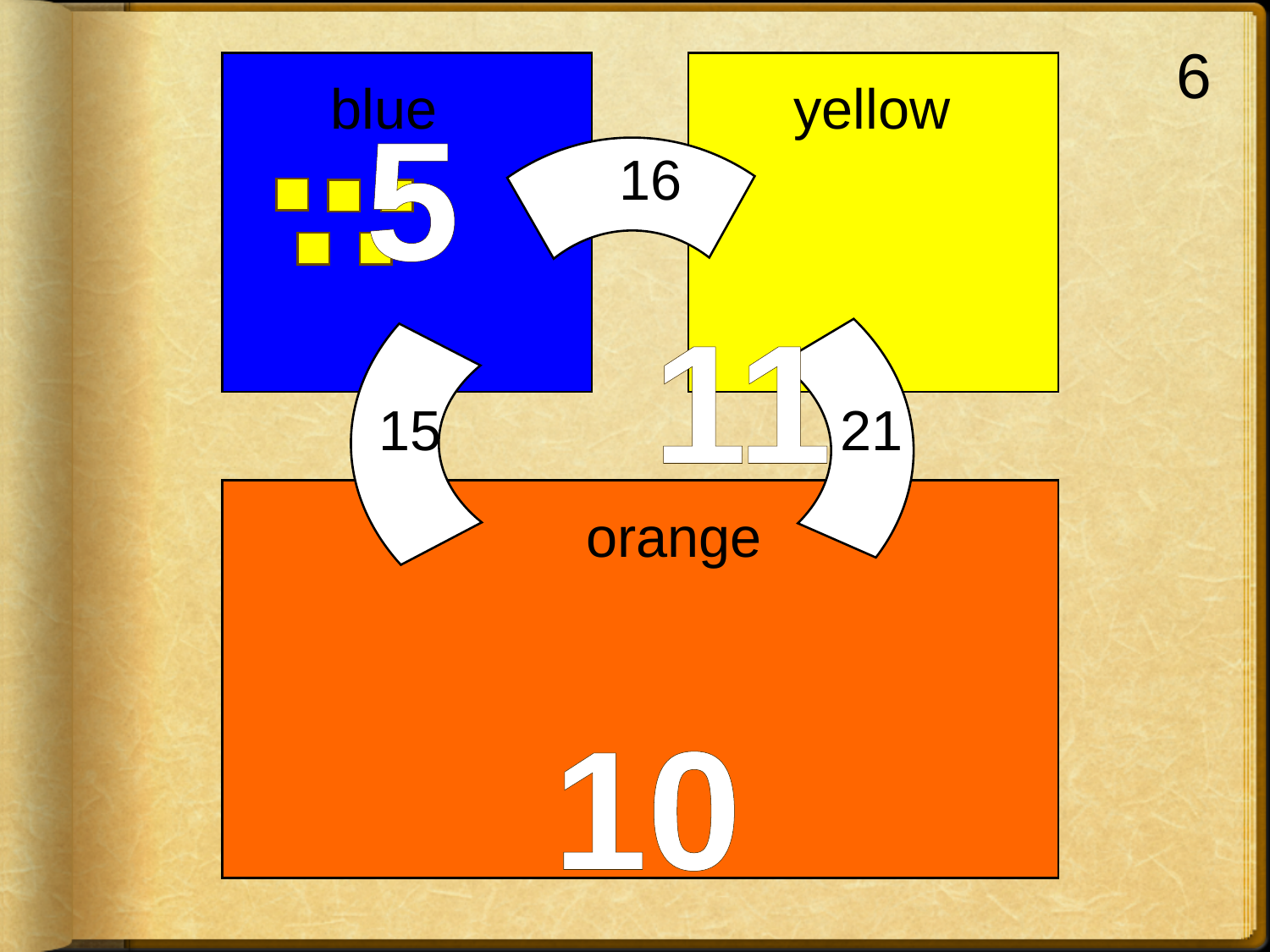

6

blue
yellow
 16

 15

   21

orange
5           11

10